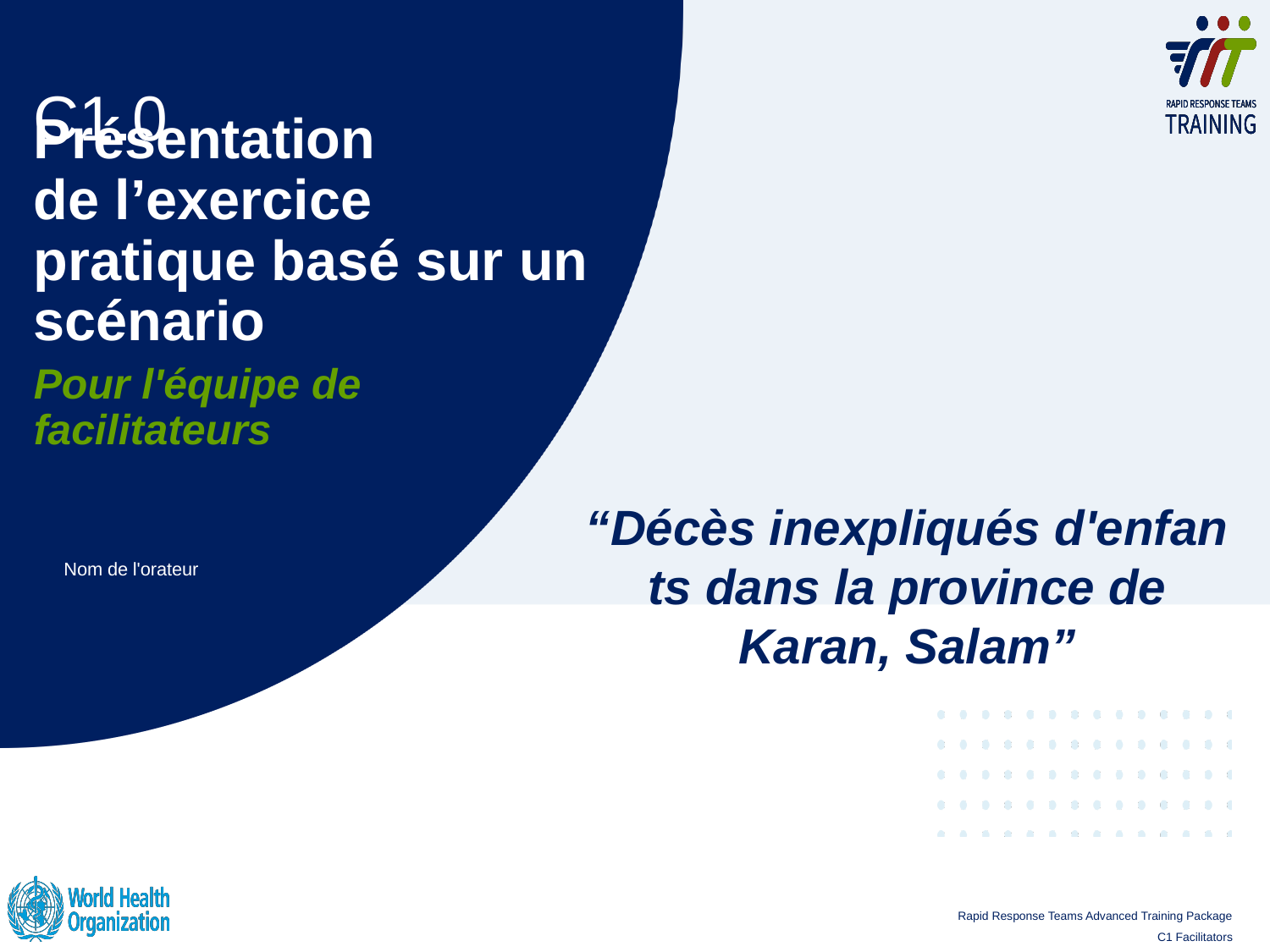

C1.0
Présentation de l’exercice pratique basé sur un scénario
Pour l'équipe de facilitateurs
“Décès inexpliqués d'enfants dans la province de Karan, Salam”
Nom de l'orateur